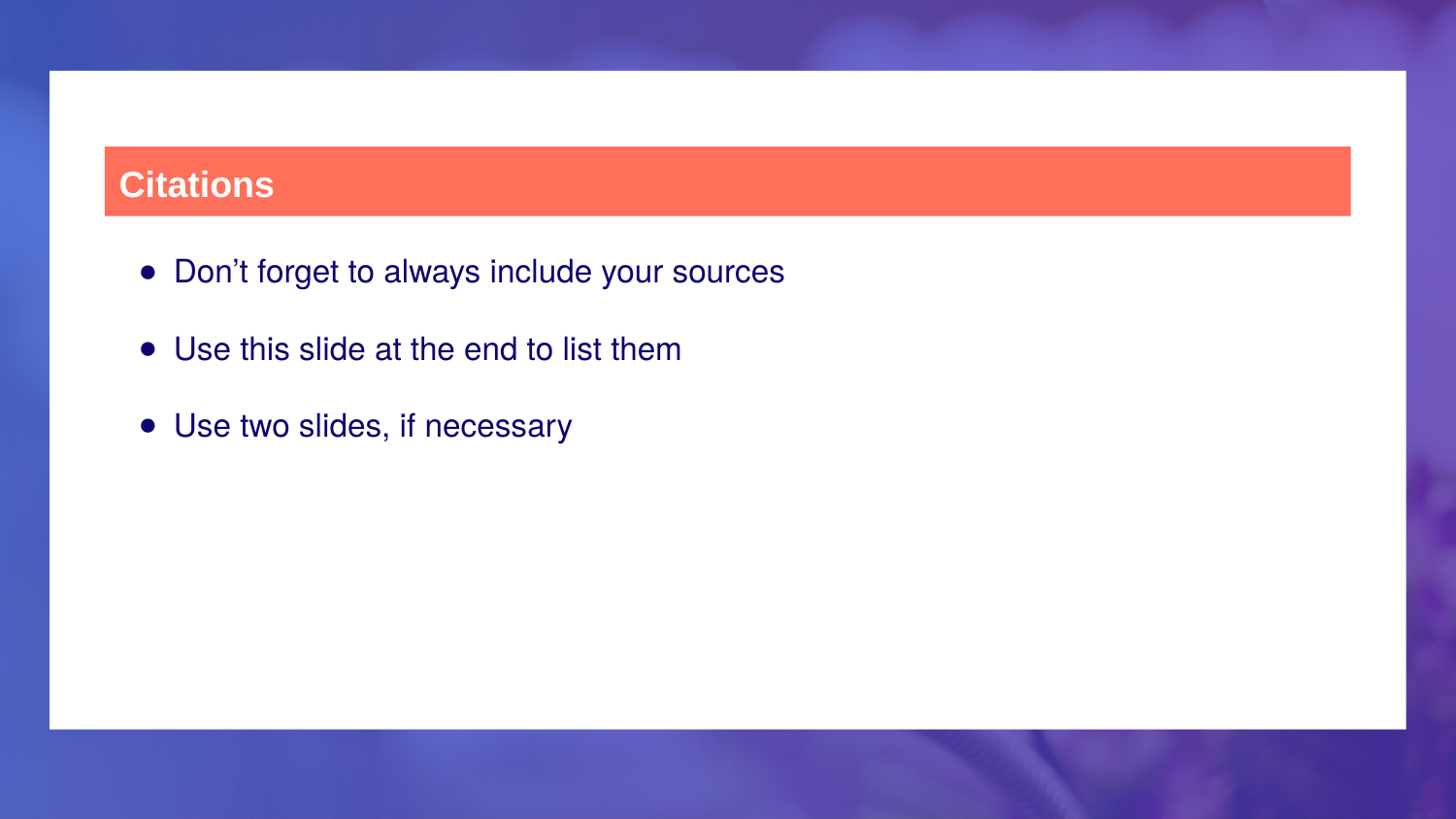

# Citations
Don’t forget to always include your sources
Use this slide at the end to list them
Use two slides, if necessary